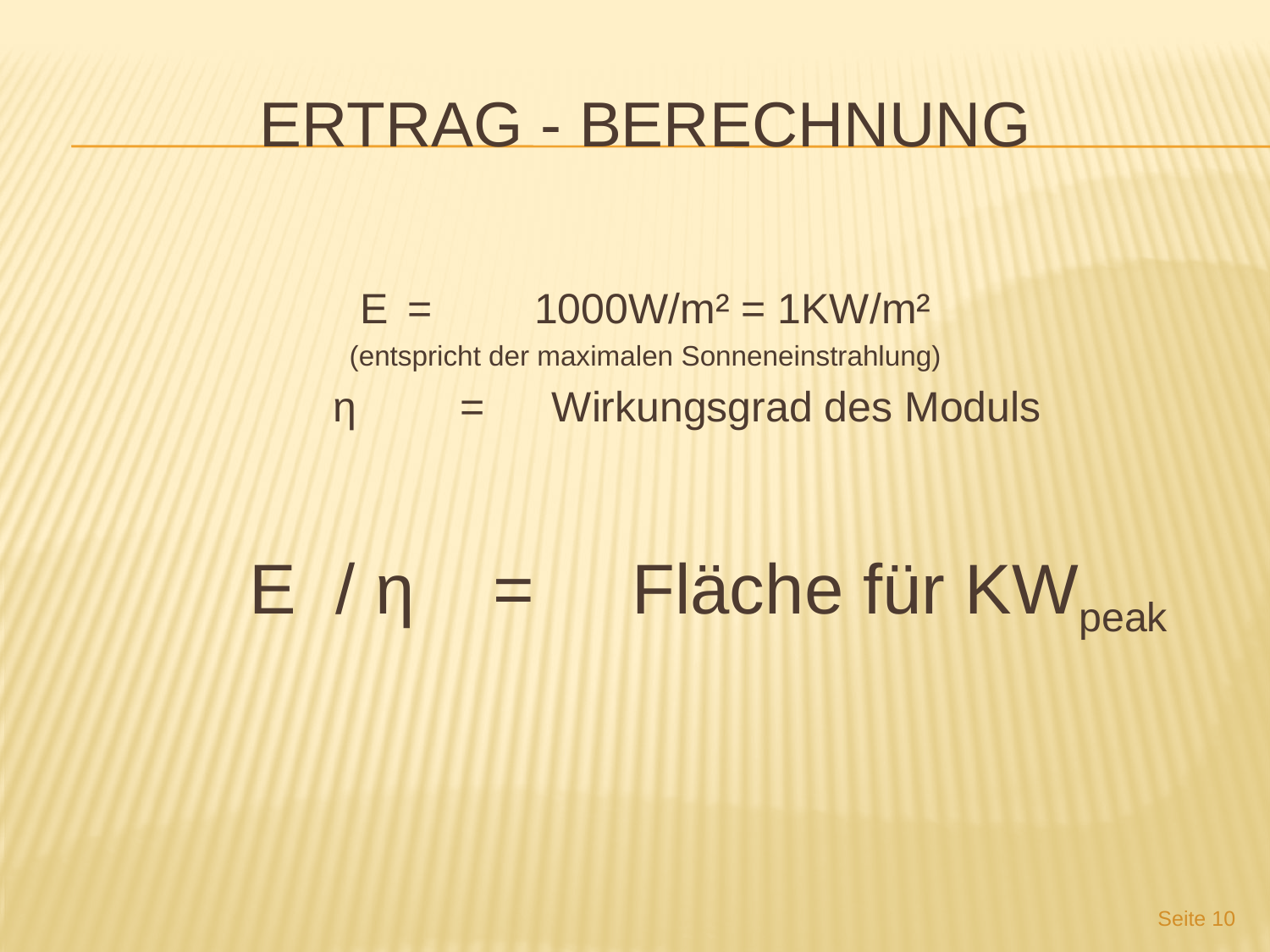

# Ertrag - Berechnung

E 	= 	1000W/m² = 1KW/m²
(entspricht der maximalen Sonneneinstrahlung)
       η 	   =	Wirkungsgrad des Moduls

                    E  / η    =     Fläche für KWpeak

Seite 10